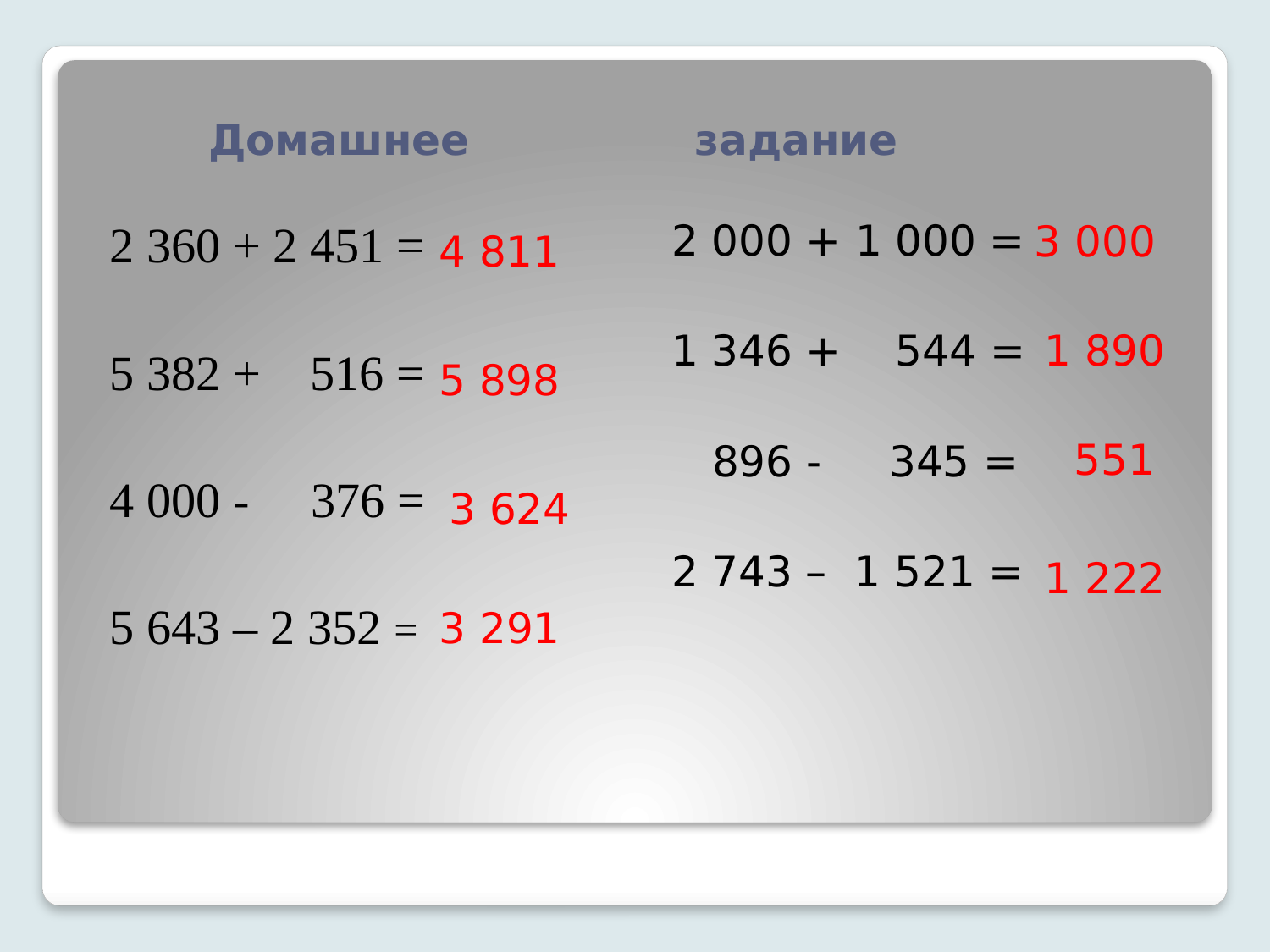

Домашнее
  задание
2 360 + 2 451 =

5 382 +    516 =

4 000 -     376 =

5 643 – 2 352 =

2 000 + 1 000 =

1 346 +    544 =

   896 -     345 =

2 743 –  1 521 =
3 000
4 811
1 890
5 898

551
3 624
1 222
3 291
#